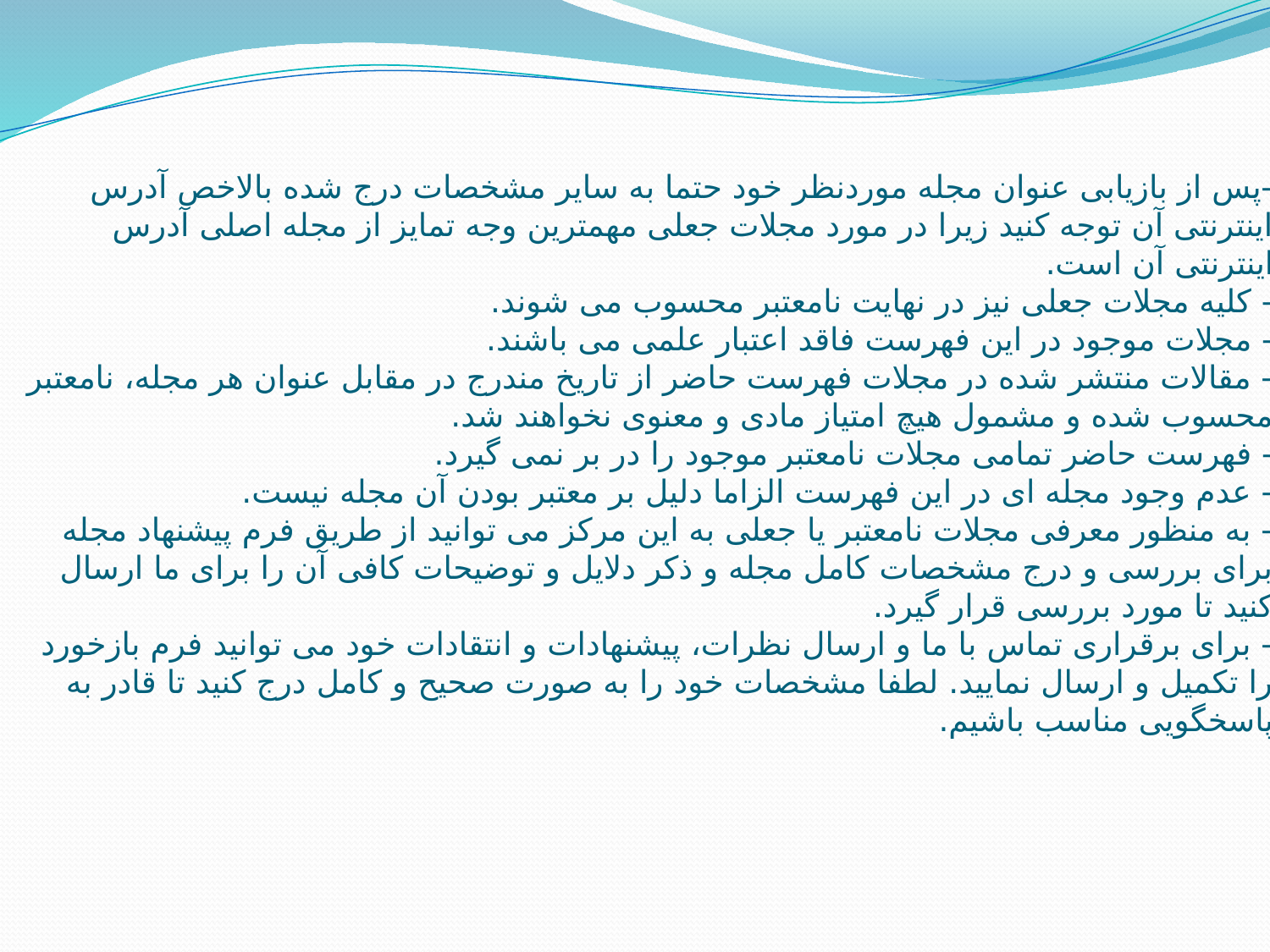

# -پس از بازیابی عنوان مجله موردنظر خود حتما به سایر مشخصات درج شده بالاخص آدرس اینترنتی آن توجه کنید زیرا در مورد مجلات جعلی مهمترین وجه تمایز از مجله اصلی آدرس اینترنتی آن است. - کلیه مجلات جعلی نیز در نهایت نامعتبر محسوب می شوند. - مجلات موجود در این فهرست فاقد اعتبار علمی می باشند. - مقالات منتشر شده در مجلات فهرست حاضر از تاریخ مندرج در مقابل عنوان هر مجله، نامعتبر محسوب شده و مشمول هیچ امتیاز مادی و معنوی نخواهند شد. - فهرست حاضر تمامی مجلات نامعتبر موجود را در بر نمی گیرد. - عدم وجود مجله ای در این فهرست الزاما دلیل بر معتبر بودن آن مجله نیست. - به منظور معرفی مجلات نامعتبر یا جعلی به این مرکز می توانید از طریق فرم پیشنهاد مجله برای بررسی و درج مشخصات کامل مجله و ذکر دلایل و توضیحات کافی آن را برای ما ارسال کنید تا مورد بررسی قرار گیرد. - برای برقراری تماس با ما و ارسال نظرات، پیشنهادات و انتقادات خود می توانید فرم بازخورد را تکمیل و ارسال نمایید. لطفا مشخصات خود را به صورت صحیح و کامل درج کنید تا قادر به پاسخگویی مناسب باشیم.